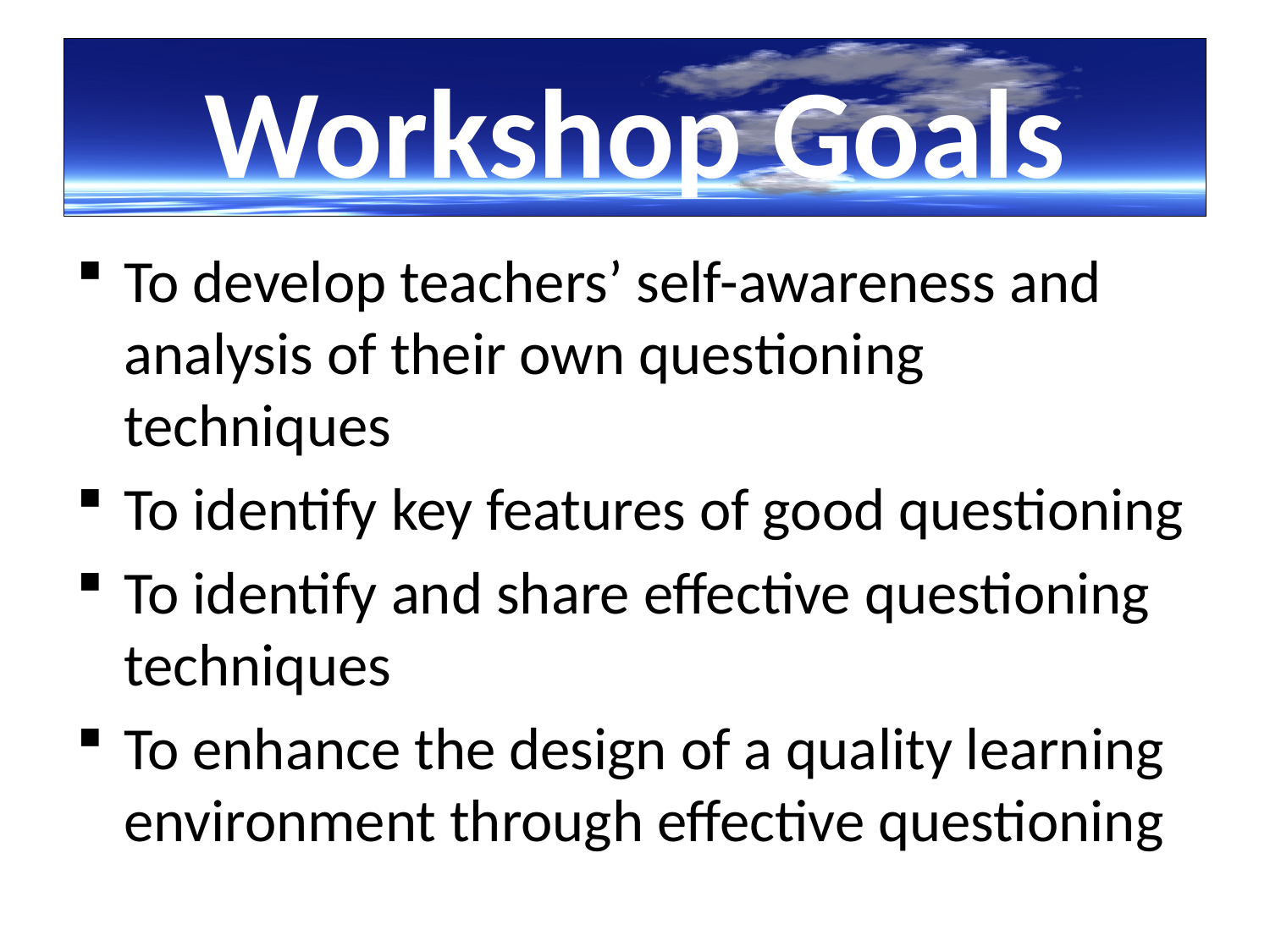

# Workshop Goals
To develop teachers’ self-awareness and analysis of their own questioning techniques
To identify key features of good questioning
To identify and share effective questioning techniques
To enhance the design of a quality learning environment through effective questioning